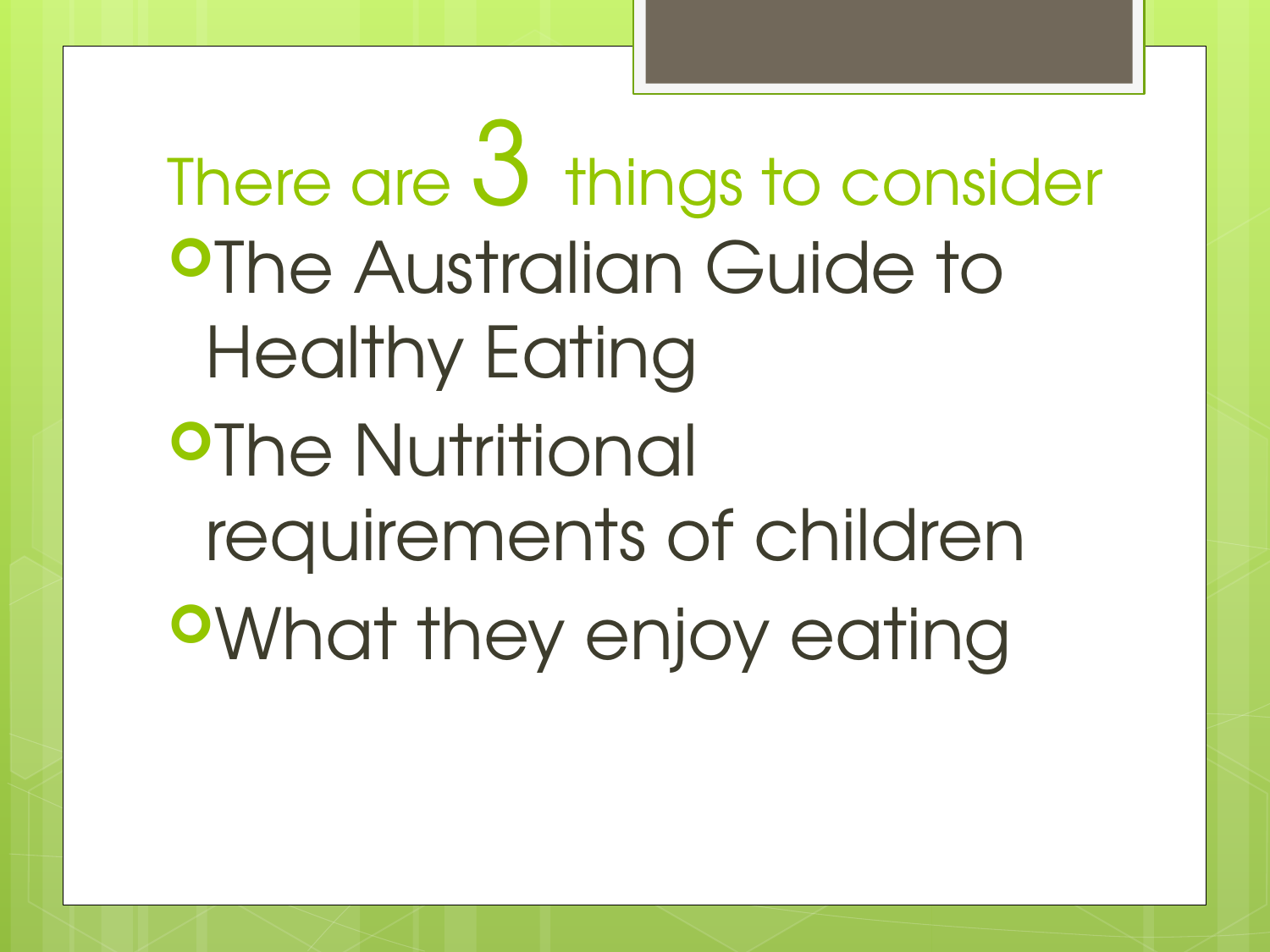

# There are 3 things to consider
The Australian Guide to Healthy Eating
The Nutritional requirements of children
What they enjoy eating